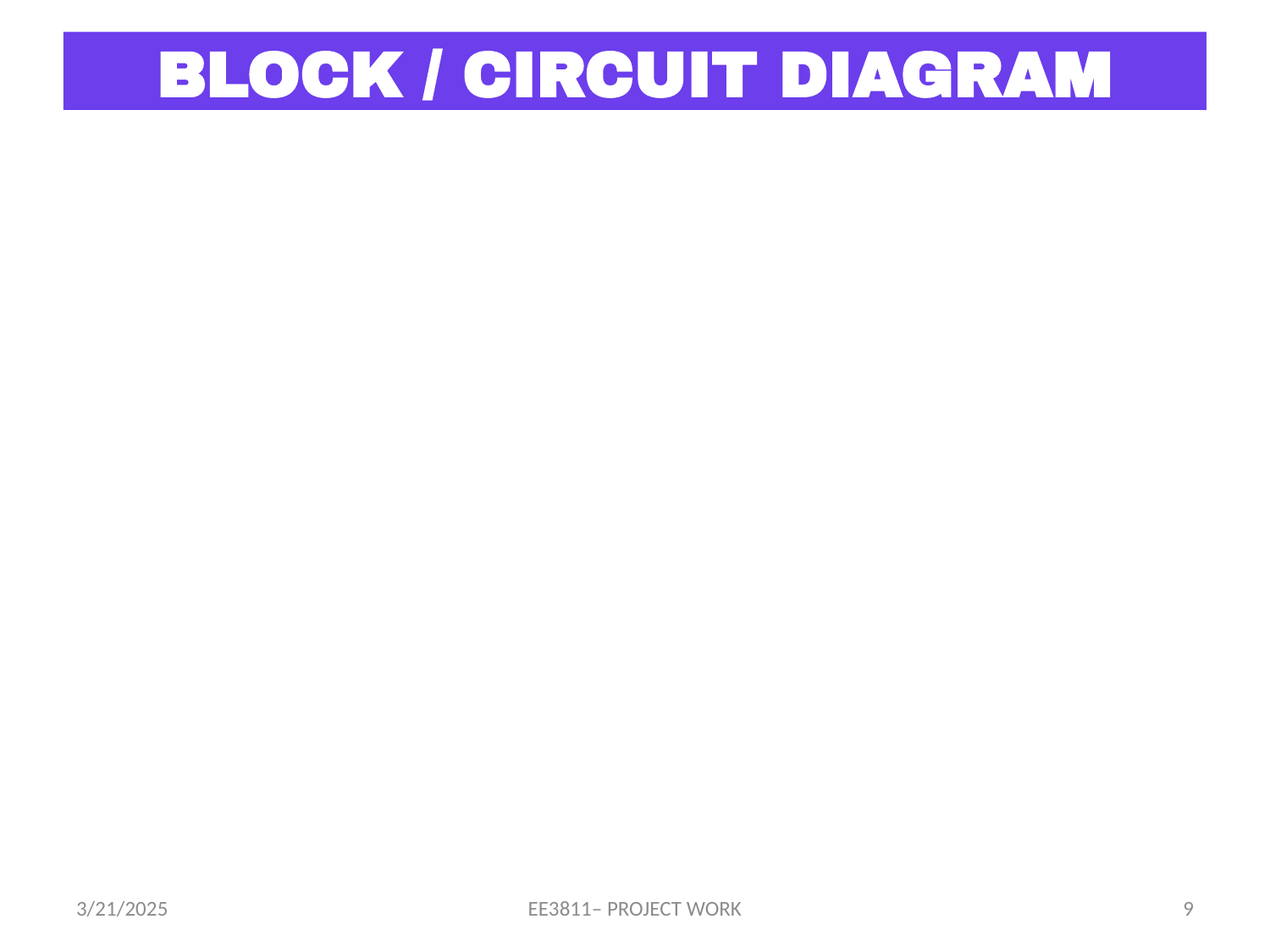

BLOCK / CIRCUIT DIAGRAM
#

3/21/2025
EE3811– PROJECT WORK
9